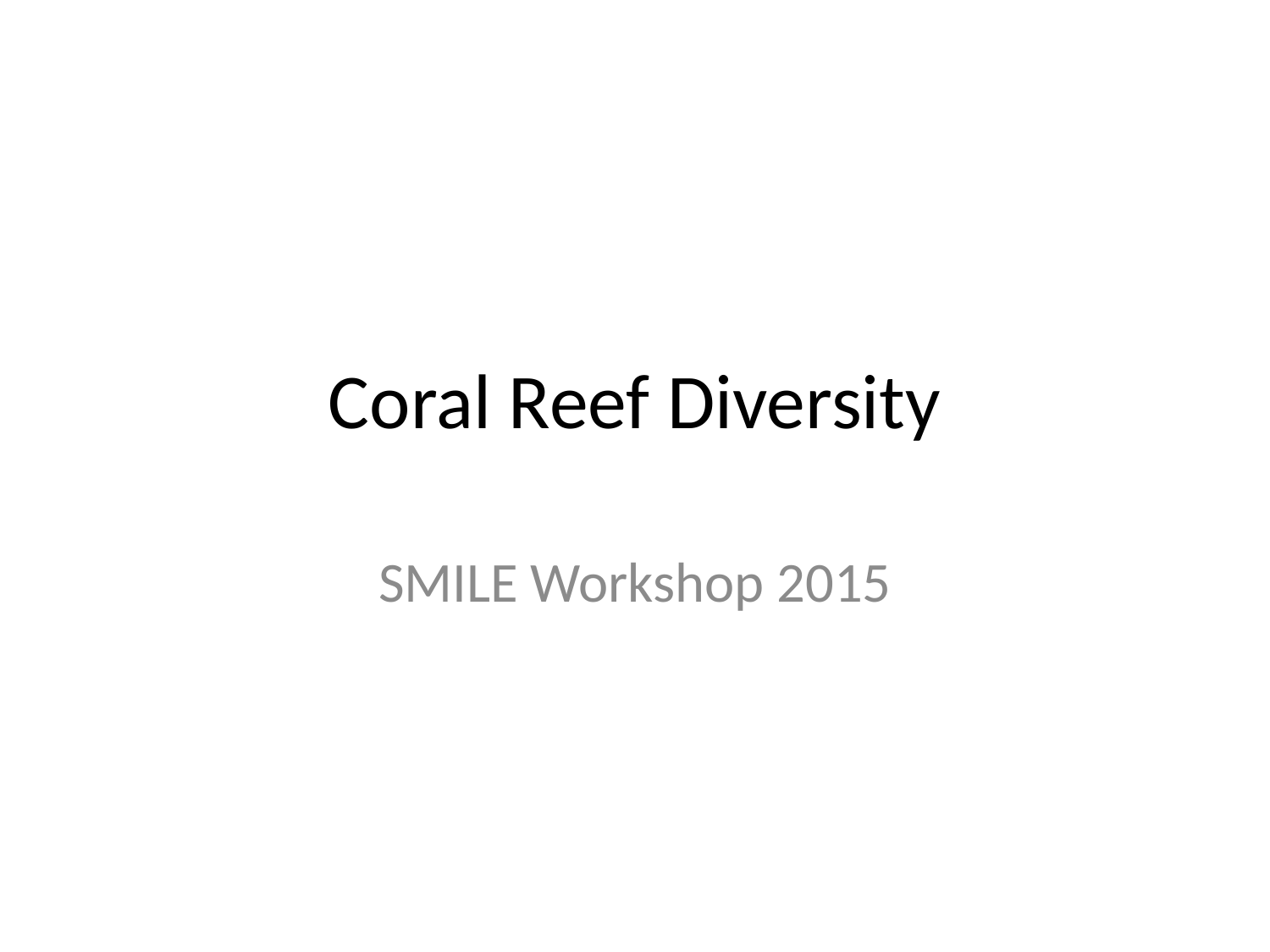

# Coral Reef Diversity
SMILE Workshop 2015